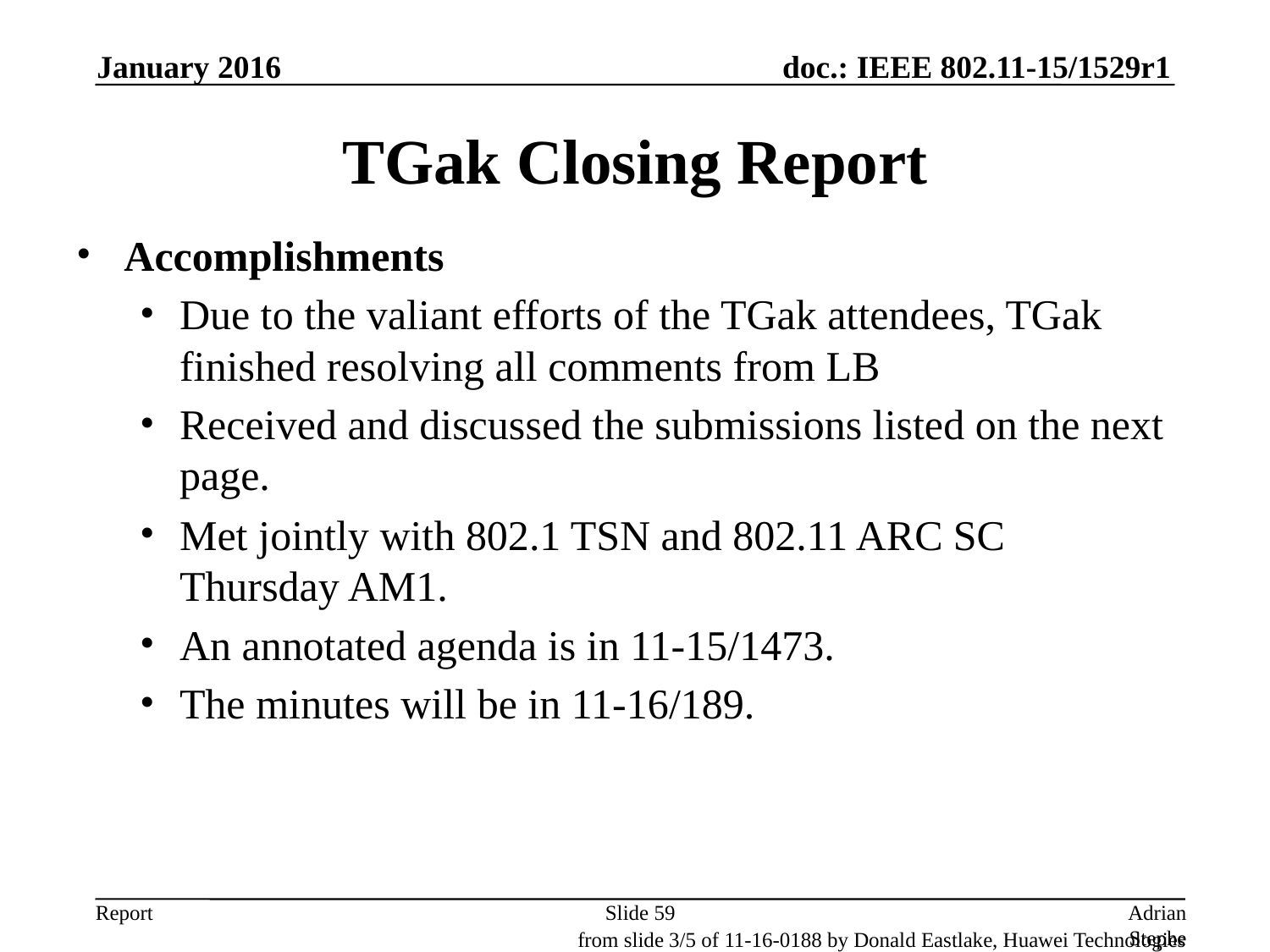

January 2016
# TGak Closing Report
Accomplishments
Due to the valiant efforts of the TGak attendees, TGak finished resolving all comments from LB
Received and discussed the submissions listed on the next page.
Met jointly with 802.1 TSN and 802.11 ARC SC Thursday AM1.
An annotated agenda is in 11-15/1473.
The minutes will be in 11-16/189.
Slide 59
Adrian Stephens, Intel Corporation
from slide 3/5 of 11-16-0188 by Donald Eastlake, Huawei Technologies